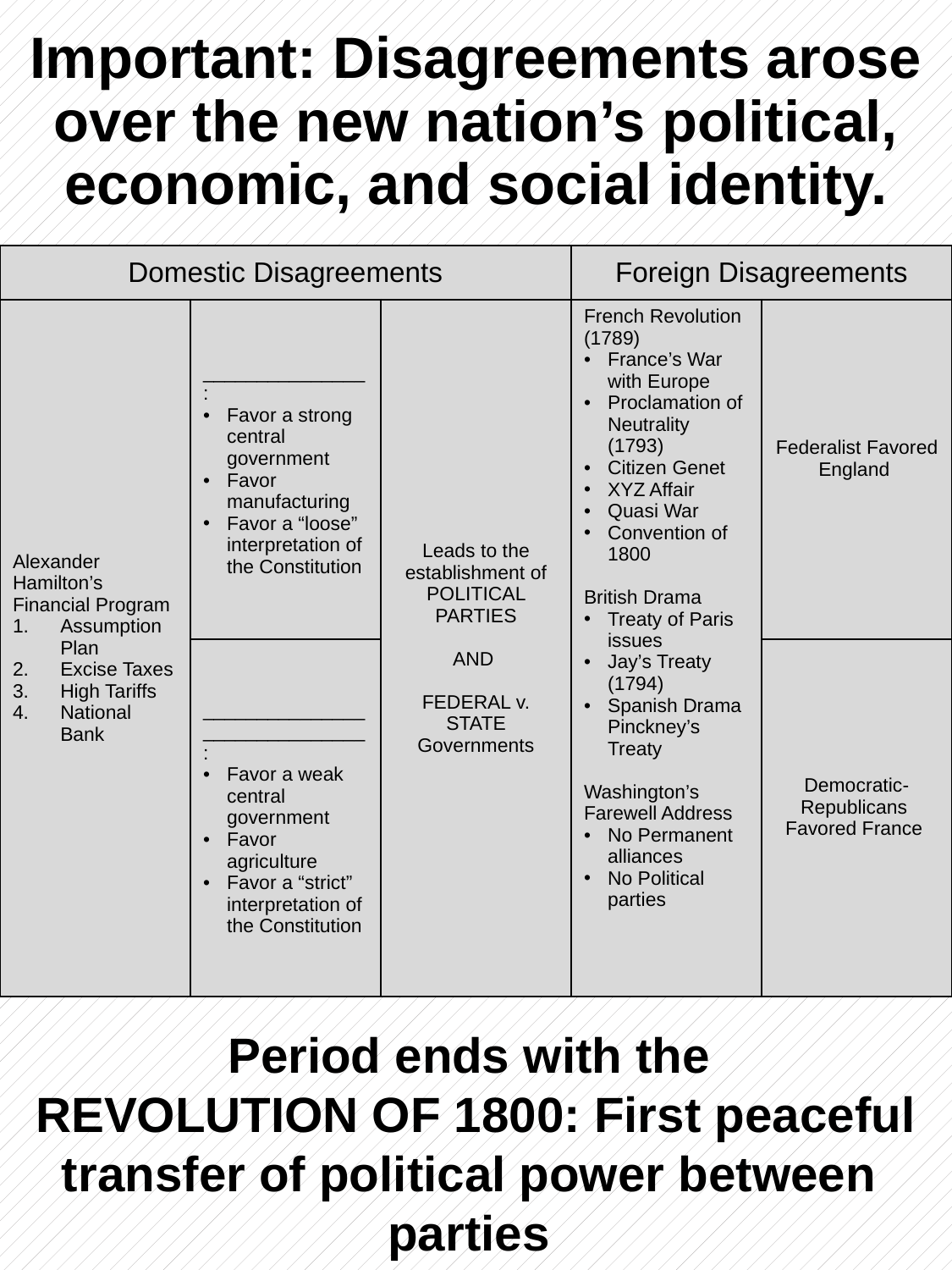

# Important: Disagreements arose over the new nation’s political, economic, and social identity.
| Domestic Disagreements |  |  | Foreign Disagreements |  |
| --- | --- | --- | --- | --- |
| Alexander Hamilton’s Financial Program Assumption Plan Excise Taxes High Tariffs National Bank | \_\_\_\_\_\_\_\_\_\_\_\_\_\_\_: Favor a strong central government Favor manufacturing Favor a “loose” interpretation of the Constitution | Leads to the establishment of POLITICAL PARTIES AND FEDERAL v. STATE Governments | French Revolution (1789) France’s War with Europe Proclamation of Neutrality (1793) Citizen Genet XYZ Affair Quasi War Convention of 1800 British Drama Treaty of Paris issues Jay’s Treaty (1794) Spanish Drama Pinckney’s Treaty Washington’s Farewell Address No Permanent alliances No Political parties | Federalist Favored England |
|  | \_\_\_\_\_\_\_\_\_\_\_\_\_\_\_\_\_\_\_\_\_\_\_\_\_\_\_\_\_\_: Favor a weak central government Favor agriculture Favor a “strict” interpretation of the Constitution |  |  | Democratic- Republicans Favored France |
Period ends with the
REVOLUTION OF 1800: First peaceful transfer of political power between
parties